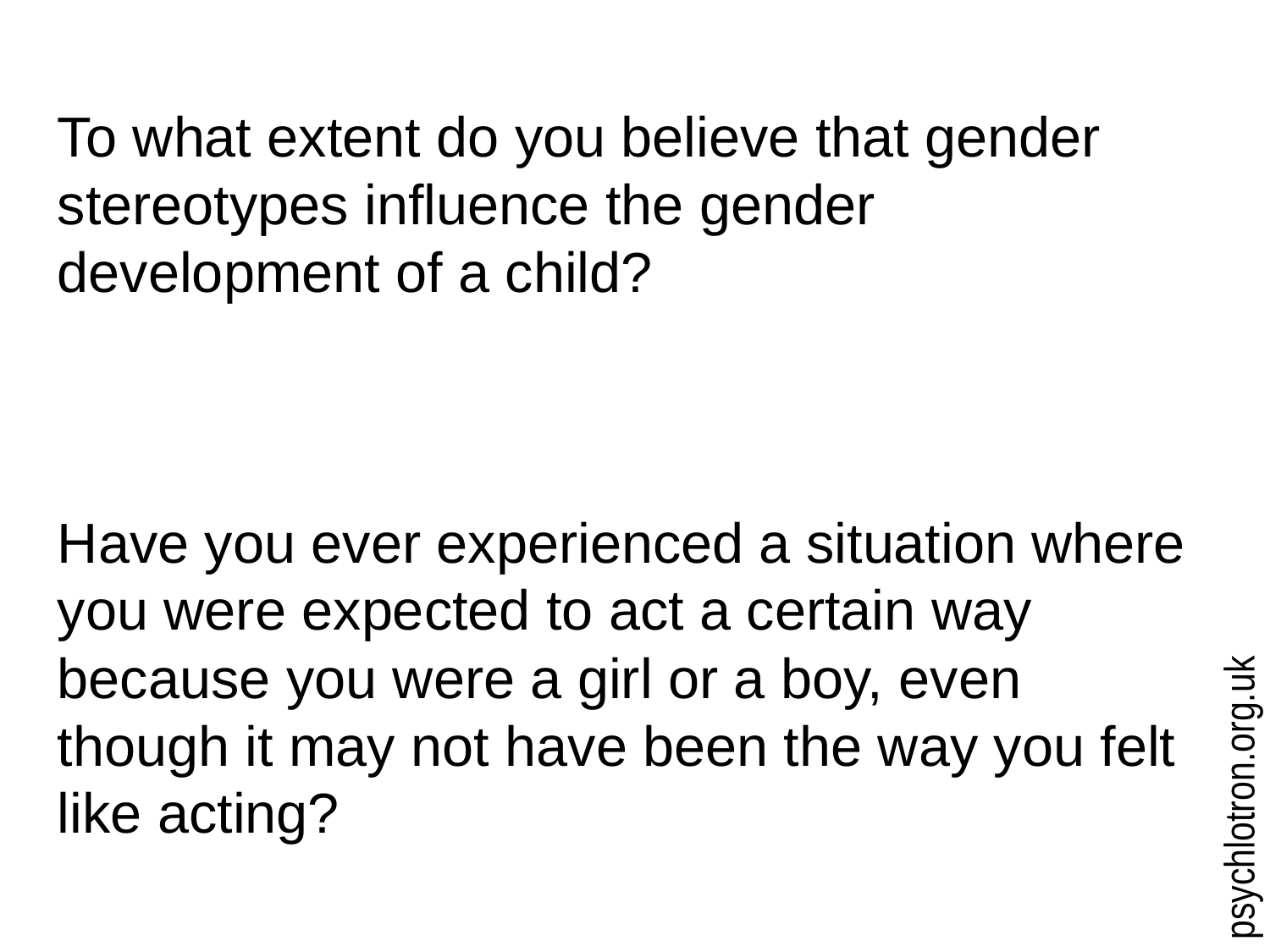

To what extent do you believe that gender stereotypes influence the gender development of a child?

Have you ever experienced a situation where you were expected to act a certain way because you were a girl or a boy, even though it may not have been the way you felt like acting?